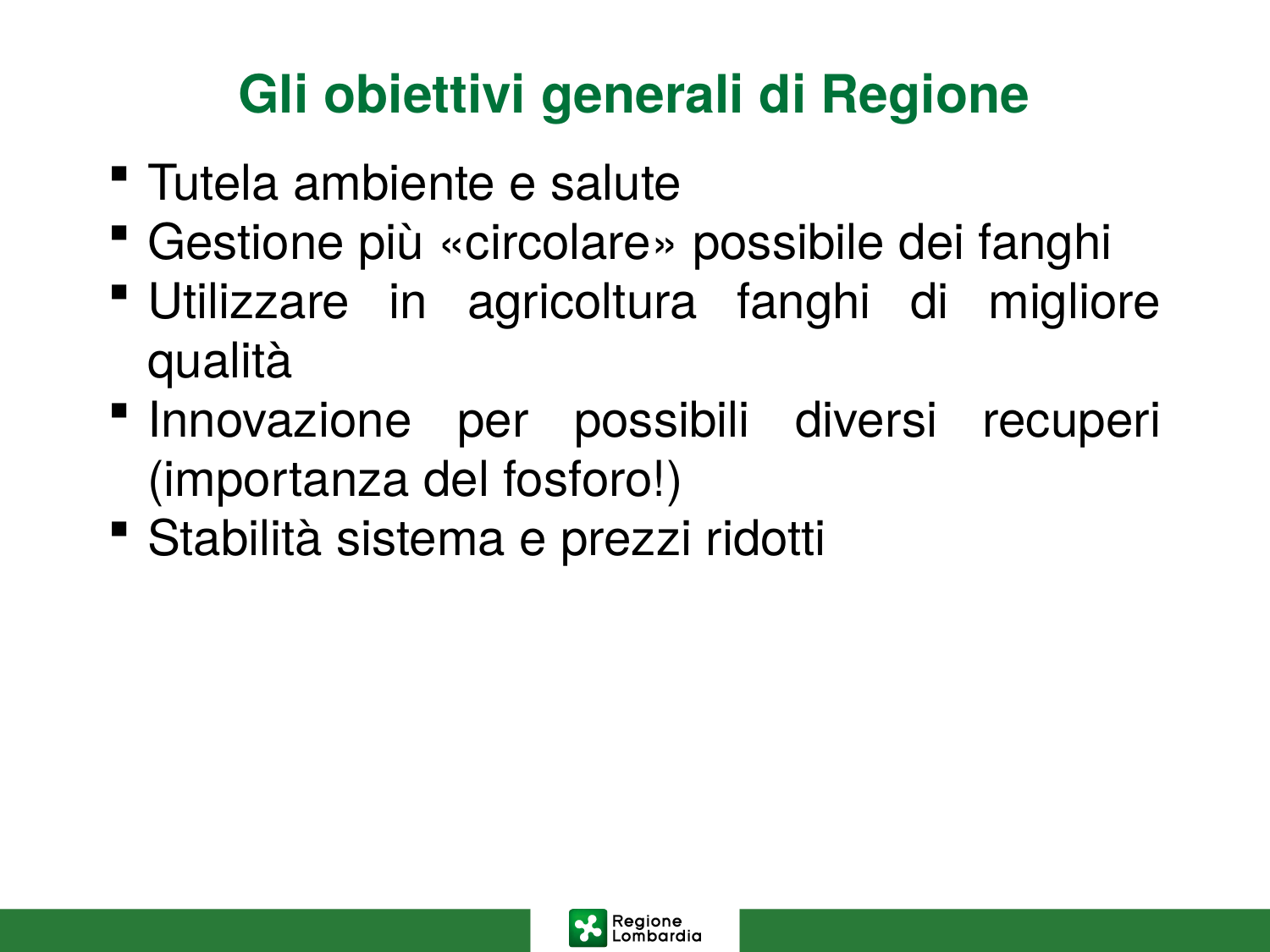

# Gli obiettivi generali di Regione
Tutela ambiente e salute
Gestione più «circolare» possibile dei fanghi
Utilizzare in agricoltura fanghi di migliore qualità
Innovazione per possibili diversi recuperi (importanza del fosforo!)
Stabilità sistema e prezzi ridotti